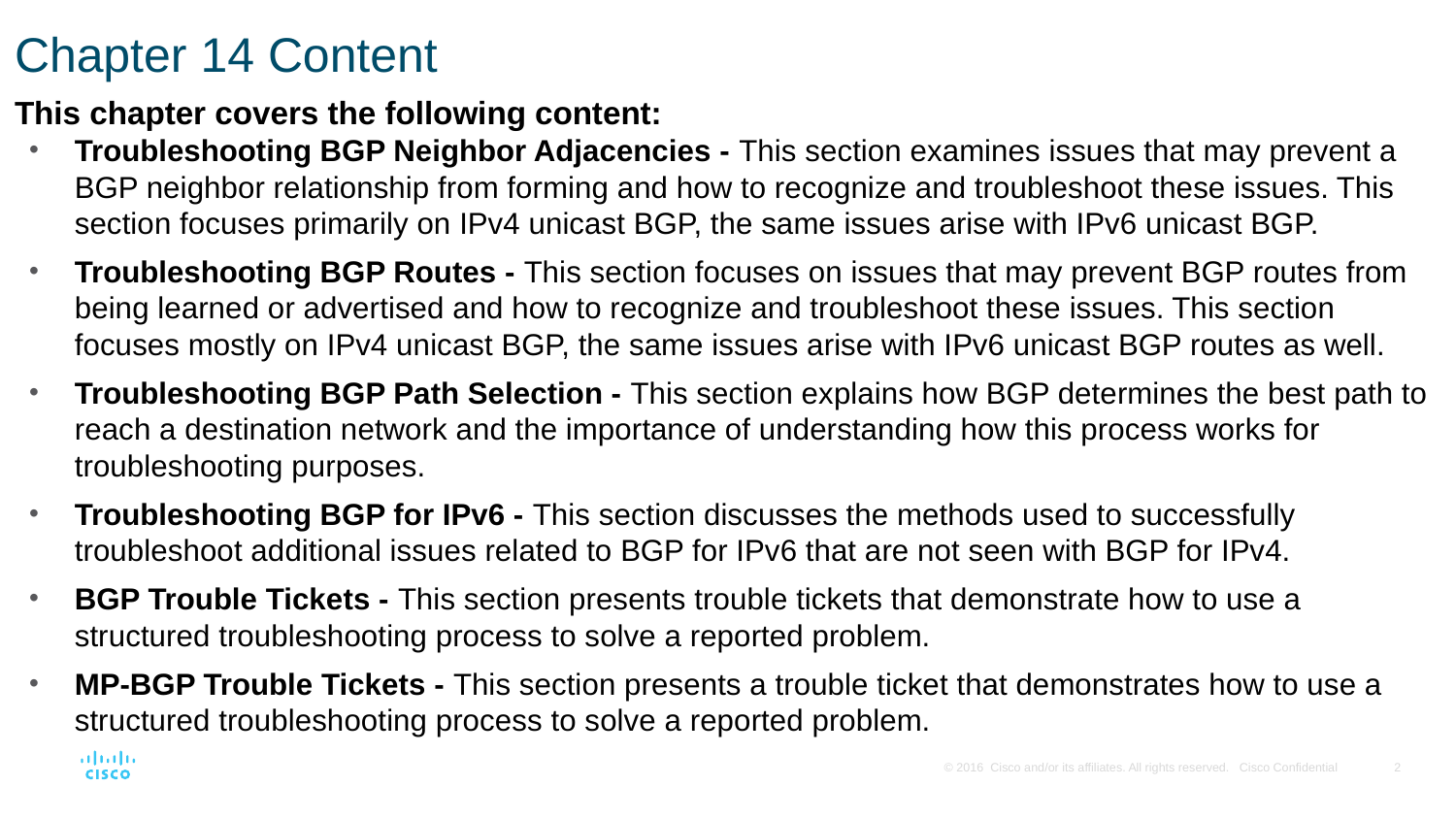

# Chapter 14 Content
This chapter covers the following content:
Troubleshooting BGP Neighbor Adjacencies - This section examines issues that may prevent a BGP neighbor relationship from forming and how to recognize and troubleshoot these issues. This section focuses primarily on IPv4 unicast BGP, the same issues arise with IPv6 unicast BGP.
Troubleshooting BGP Routes - This section focuses on issues that may prevent BGP routes from being learned or advertised and how to recognize and troubleshoot these issues. This section focuses mostly on IPv4 unicast BGP, the same issues arise with IPv6 unicast BGP routes as well.
Troubleshooting BGP Path Selection - This section explains how BGP determines the best path to reach a destination network and the importance of understanding how this process works for troubleshooting purposes.
Troubleshooting BGP for IPv6 - This section discusses the methods used to successfully troubleshoot additional issues related to BGP for IPv6 that are not seen with BGP for IPv4.
BGP Trouble Tickets - This section presents trouble tickets that demonstrate how to use a structured troubleshooting process to solve a reported problem.
MP-BGP Trouble Tickets - This section presents a trouble ticket that demonstrates how to use a structured troubleshooting process to solve a reported problem.